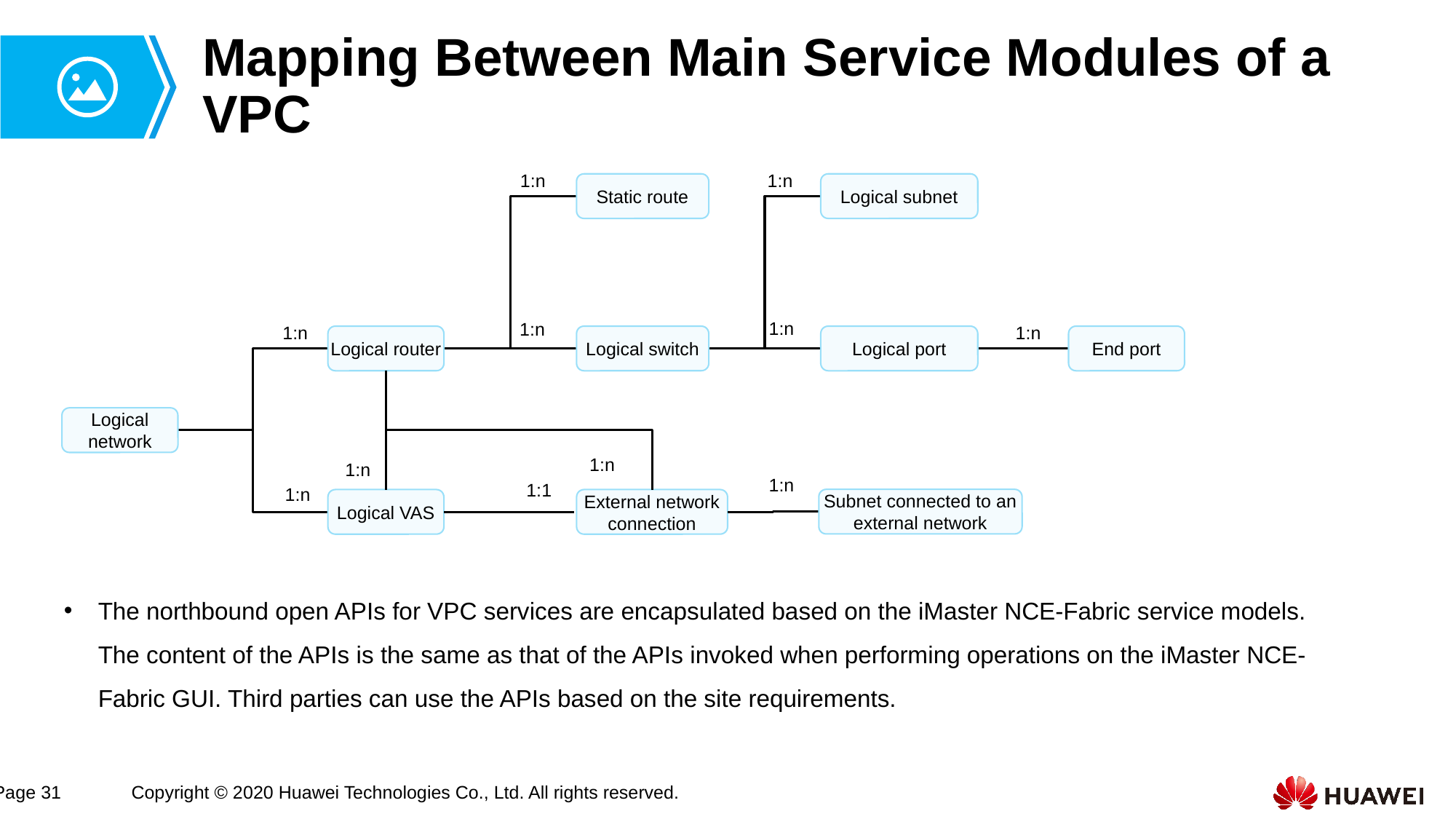

# Mapping Between Main Service Modules of a VPC
1:n
1:n
Logical subnet
Static route
1:n
1:n
1:n
1:n
Logical port
End port
Logical switch
Logical router
Logical network
 1:n
 1:n
1:n
1:1
 1:n
Subnet connected to an external network
Logical VAS
External network
connection
The northbound open APIs for VPC services are encapsulated based on the iMaster NCE-Fabric service models. The content of the APIs is the same as that of the APIs invoked when performing operations on the iMaster NCE-Fabric GUI. Third parties can use the APIs based on the site requirements.